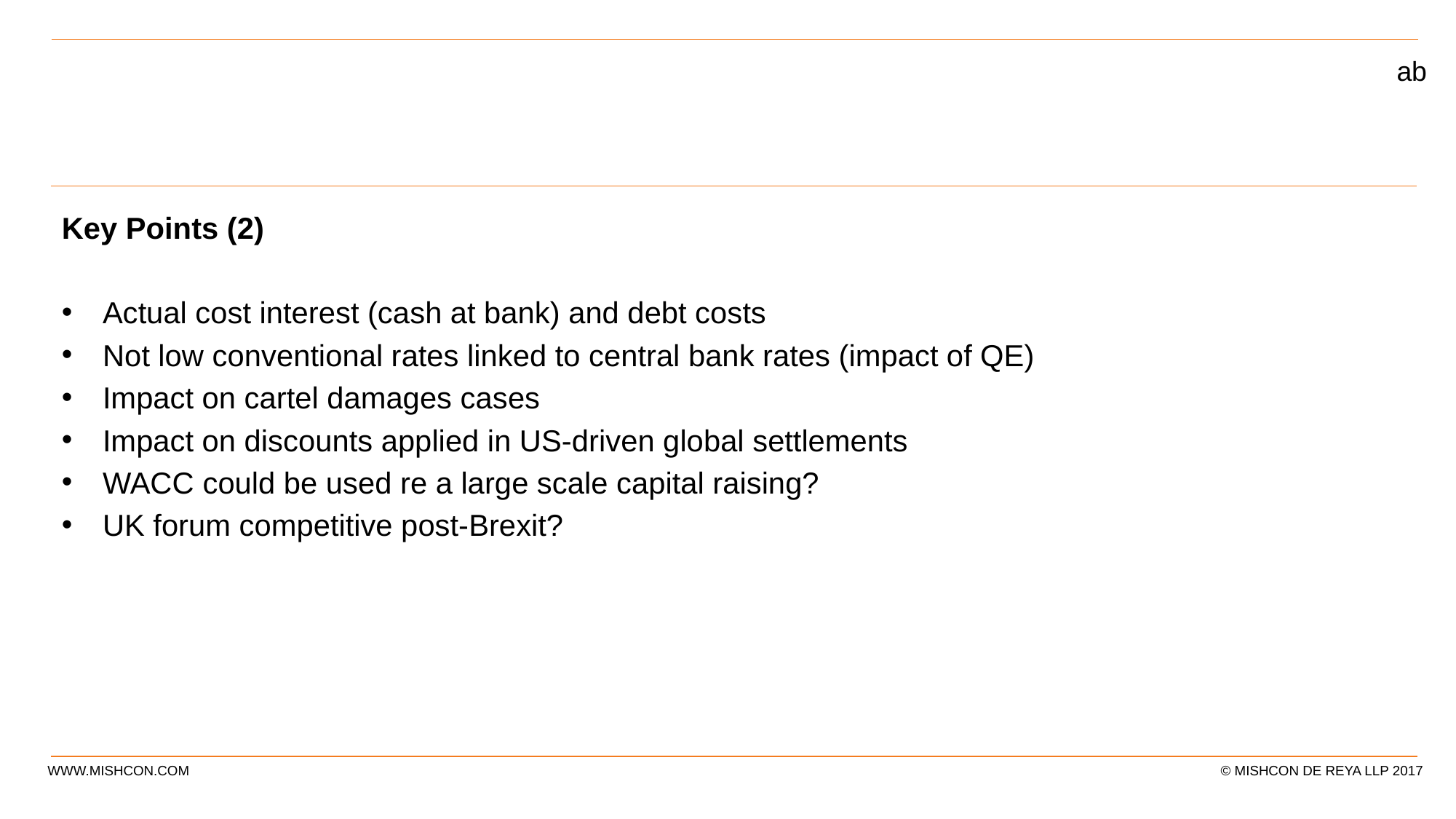

#
Key Points (2)

Actual cost interest (cash at bank) and debt costs
Not low conventional rates linked to central bank rates (impact of QE)
Impact on cartel damages cases
Impact on discounts applied in US-driven global settlements
WACC could be used re a large scale capital raising?
UK forum competitive post-Brexit?